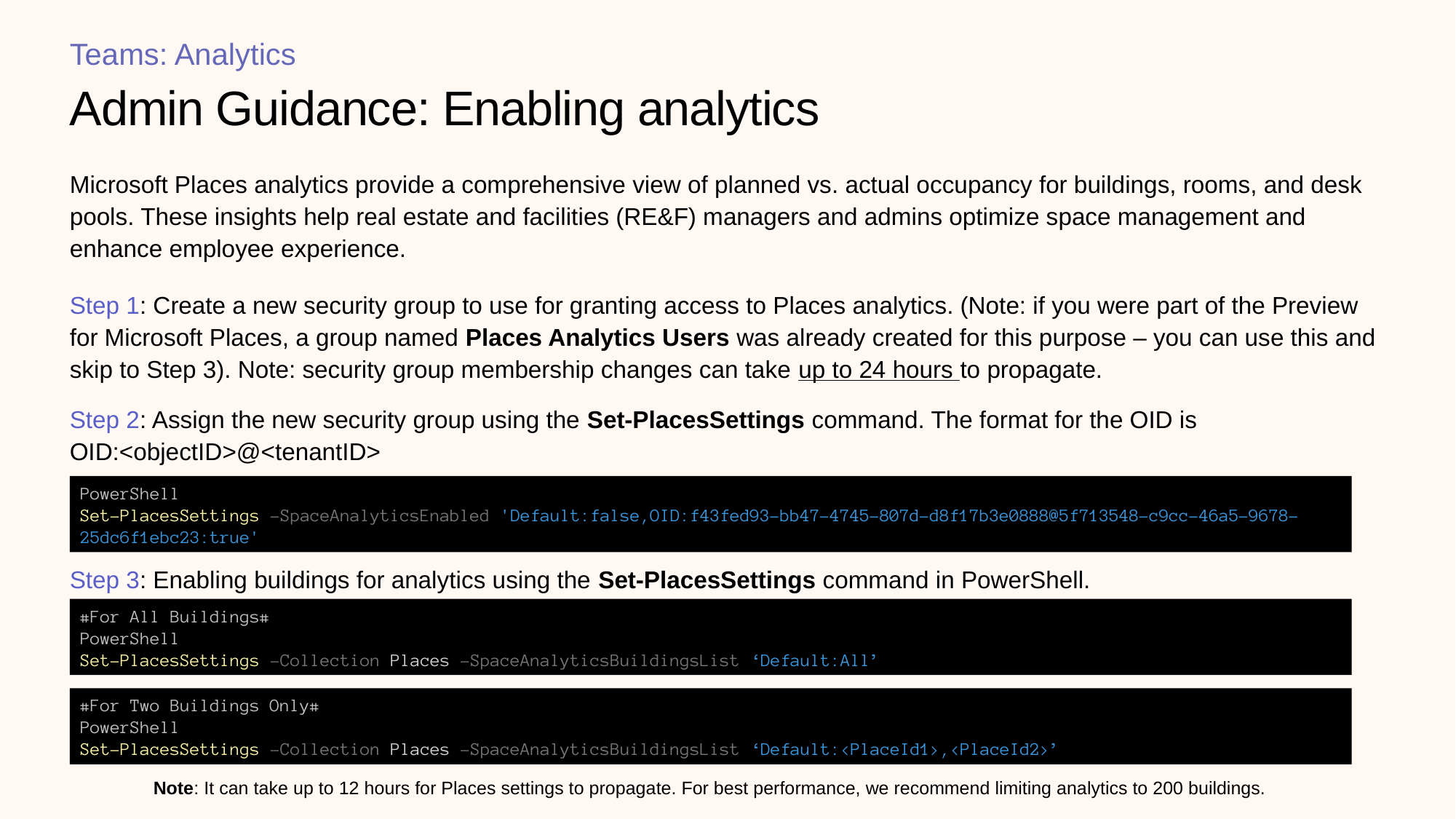

Teams: Analytics
Admin Guidance: Enabling analytics
Microsoft Places analytics provide a comprehensive view of planned vs. actual occupancy for buildings, rooms, and desk pools. These insights help real estate and facilities (RE&F) managers and admins optimize space management and enhance employee experience.
Step 1: Create a new security group to use for granting access to Places analytics. (Note: if you were part of the Preview for Microsoft Places, a group named Places Analytics Users was already created for this purpose – you can use this and skip to Step 3). Note: security group membership changes can take up to 24 hours to propagate.
Step 2: Assign the new security group using the Set-PlacesSettings command. The format for the OID is OID:<objectID>@<tenantID>
PowerShell
Set-PlacesSettings -SpaceAnalyticsEnabled 'Default:false,OID:f43fed93-bb47-4745-807d-d8f17b3e0888@5f713548-c9cc-46a5-9678-25dc6f1ebc23:true'
Step 3: Enabling buildings for analytics using the Set-PlacesSettings command in PowerShell.
#For All Buildings#
PowerShell
Set-PlacesSettings –Collection Places –SpaceAnalyticsBuildingsList ‘Default:All’
#For Two Buildings Only#
PowerShell
Set-PlacesSettings –Collection Places –SpaceAnalyticsBuildingsList ‘Default:<PlaceId1>,<PlaceId2>’
Note: It can take up to 12 hours for Places settings to propagate. For best performance, we recommend limiting analytics to 200 buildings.